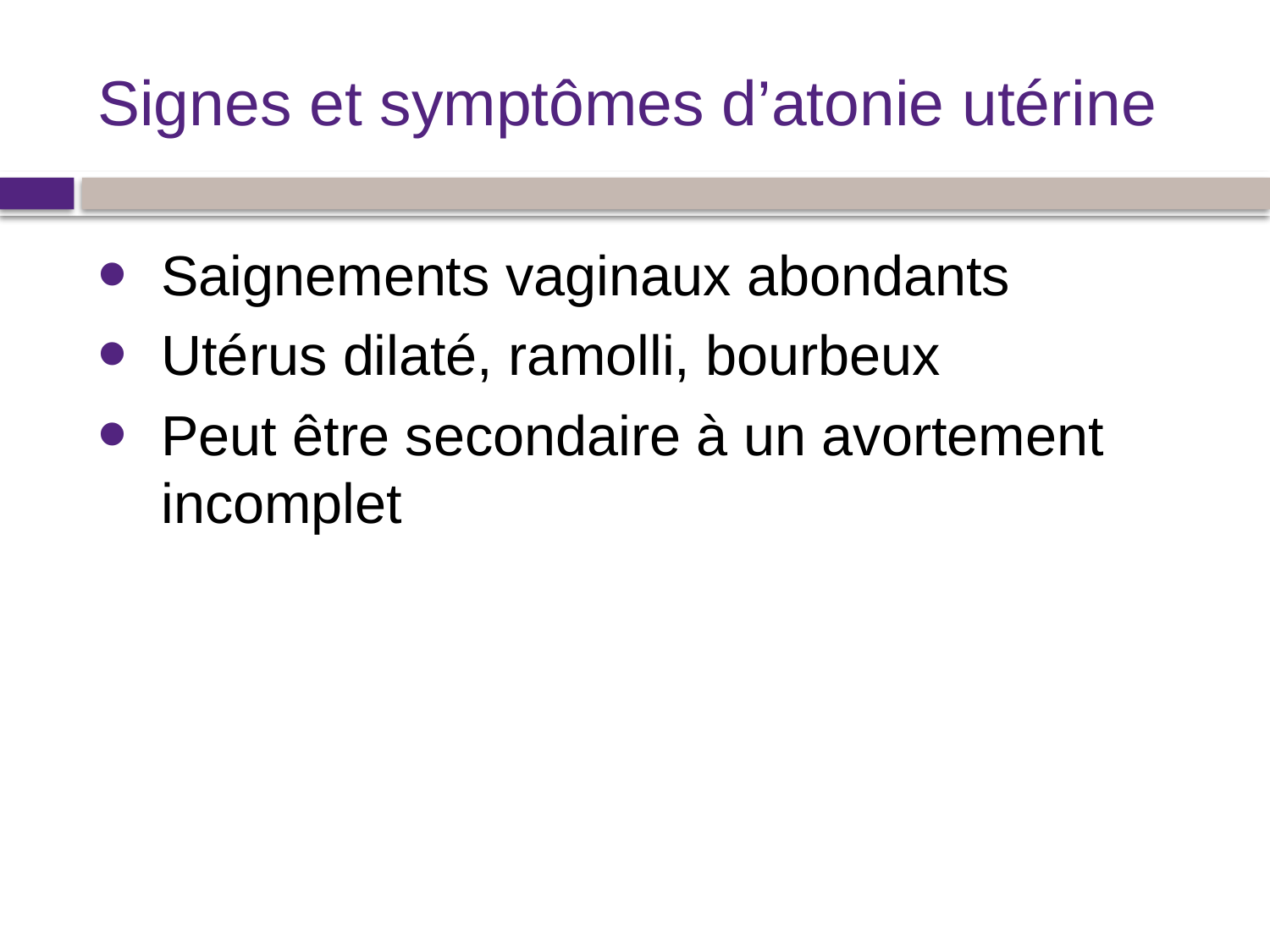

# Signes et symptômes d’atonie utérine
Saignements vaginaux abondants
Utérus dilaté, ramolli, bourbeux
Peut être secondaire à un avortement incomplet